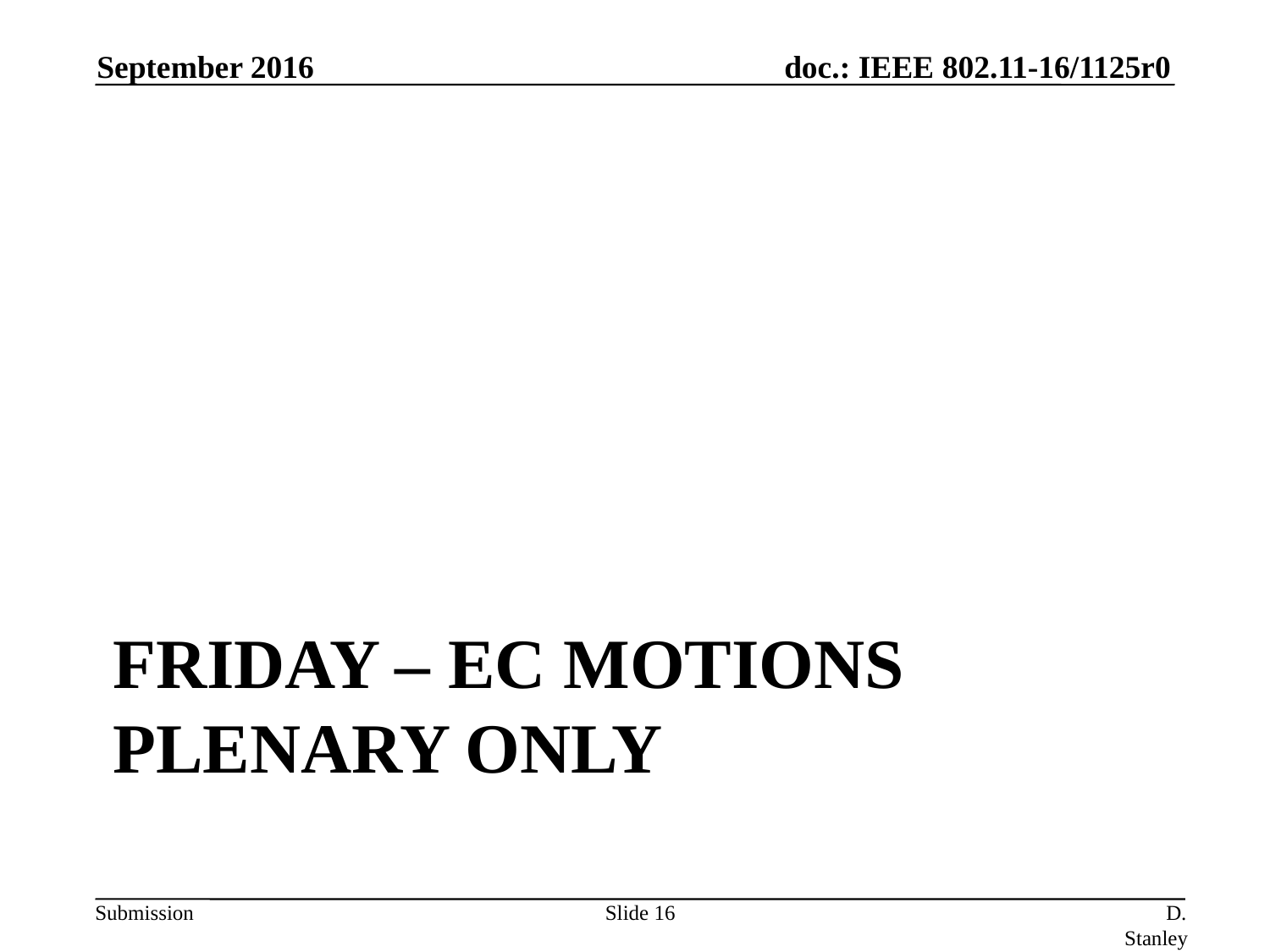

September 2016

# Friday – EC Motions plenary only
Slide 16
D. Stanley, HP Enterprise